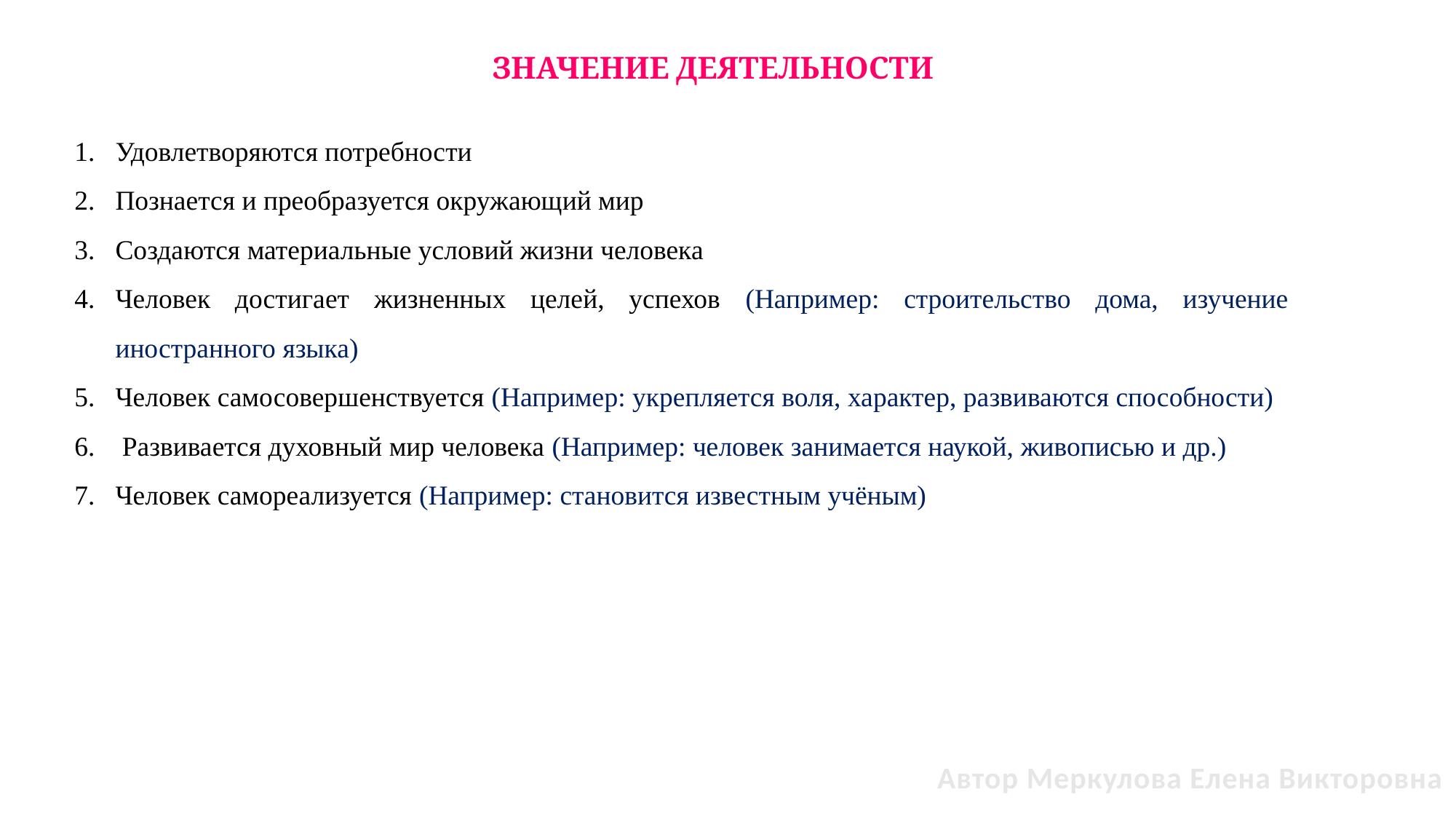

ЗНАЧЕНИЕ ДЕЯТЕЛЬНОСТИ
Удовлетворяются потребности
Познается и преобразуется окружающий мир
Создаются материальные условий жизни человека
Человек достигает жизненных целей, успехов (Например: строительство дома, изучение иностранного языка)
Человек самосовершенствуется (Например: укрепляется воля, характер, развиваются способности)
 Развивается духовный мир человека (Например: человек занимается наукой, живописью и др.)
Человек самореализуется (Например: становится известным учёным)

Автор Меркулова Елена Викторовна